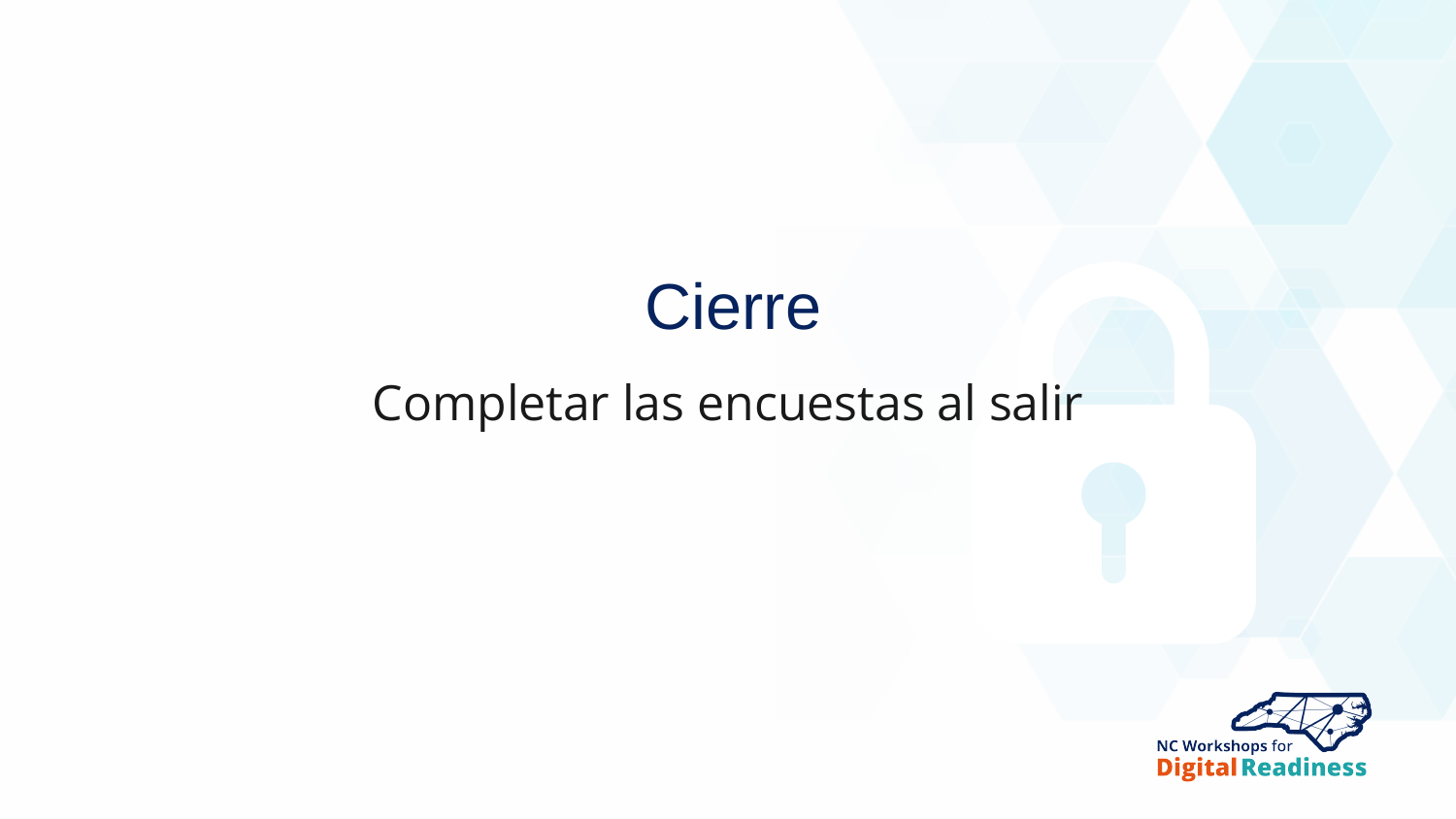

# Cierre
Completar las encuestas al salir